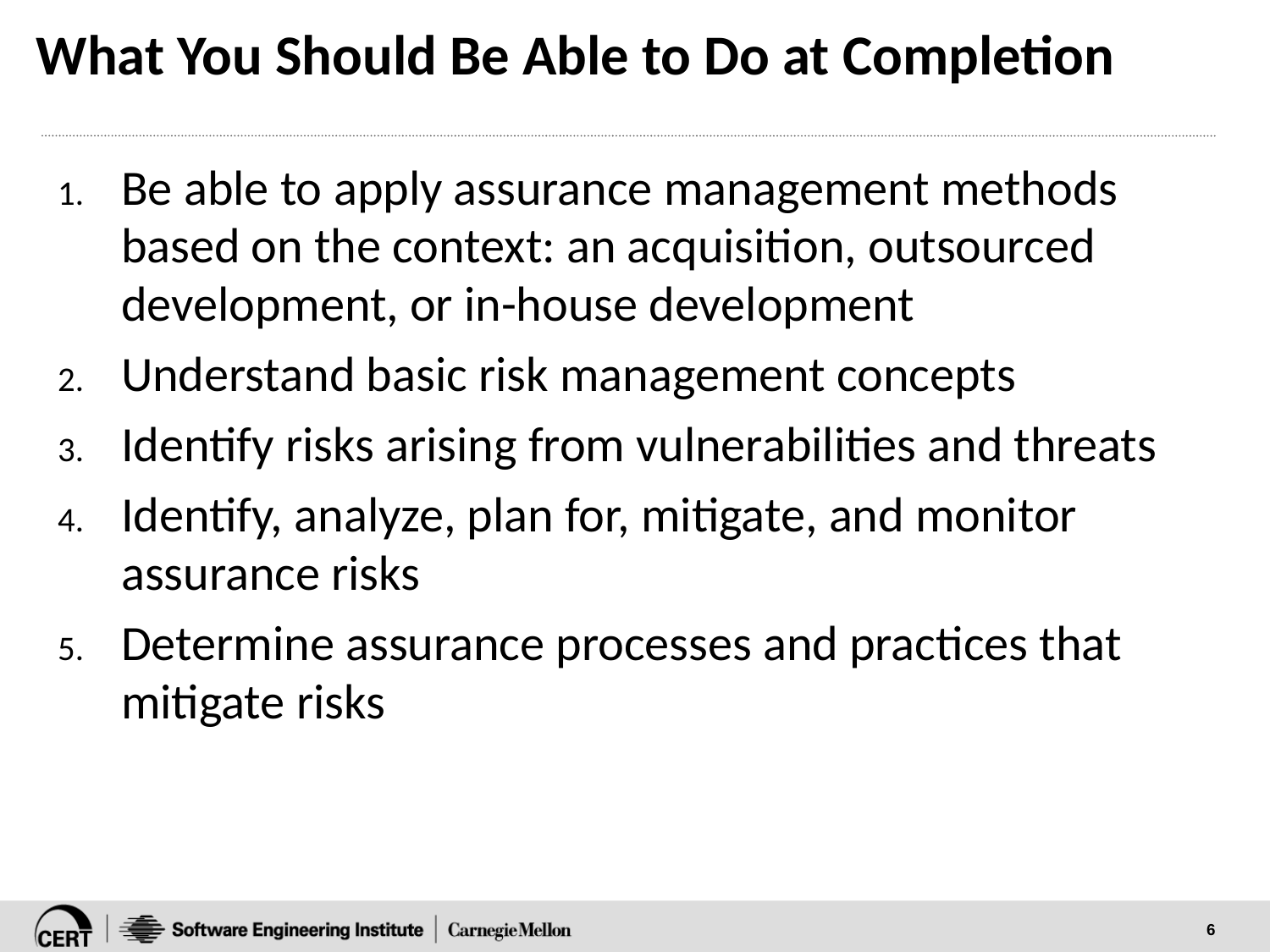

# What You Should Be Able to Do at Completion
Be able to apply assurance management methods based on the context: an acquisition, outsourced development, or in-house development
Understand basic risk management concepts
Identify risks arising from vulnerabilities and threats
Identify, analyze, plan for, mitigate, and monitor assurance risks
Determine assurance processes and practices that mitigate risks